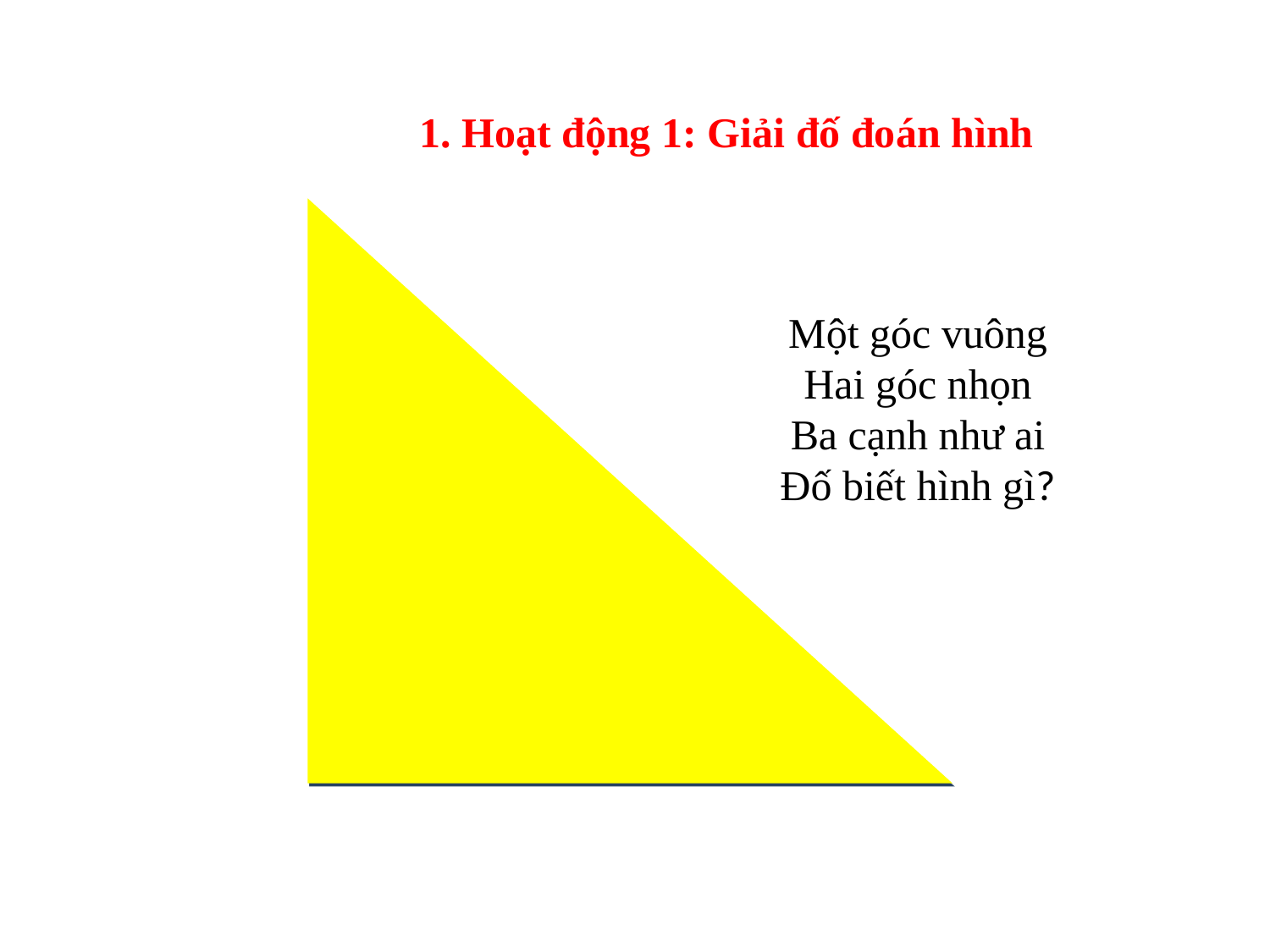

1. Hoạt động 1: Giải đố đoán hình
# Một góc vuông Hai góc nhọn Ba cạnh như ai Đố biết hình gì?